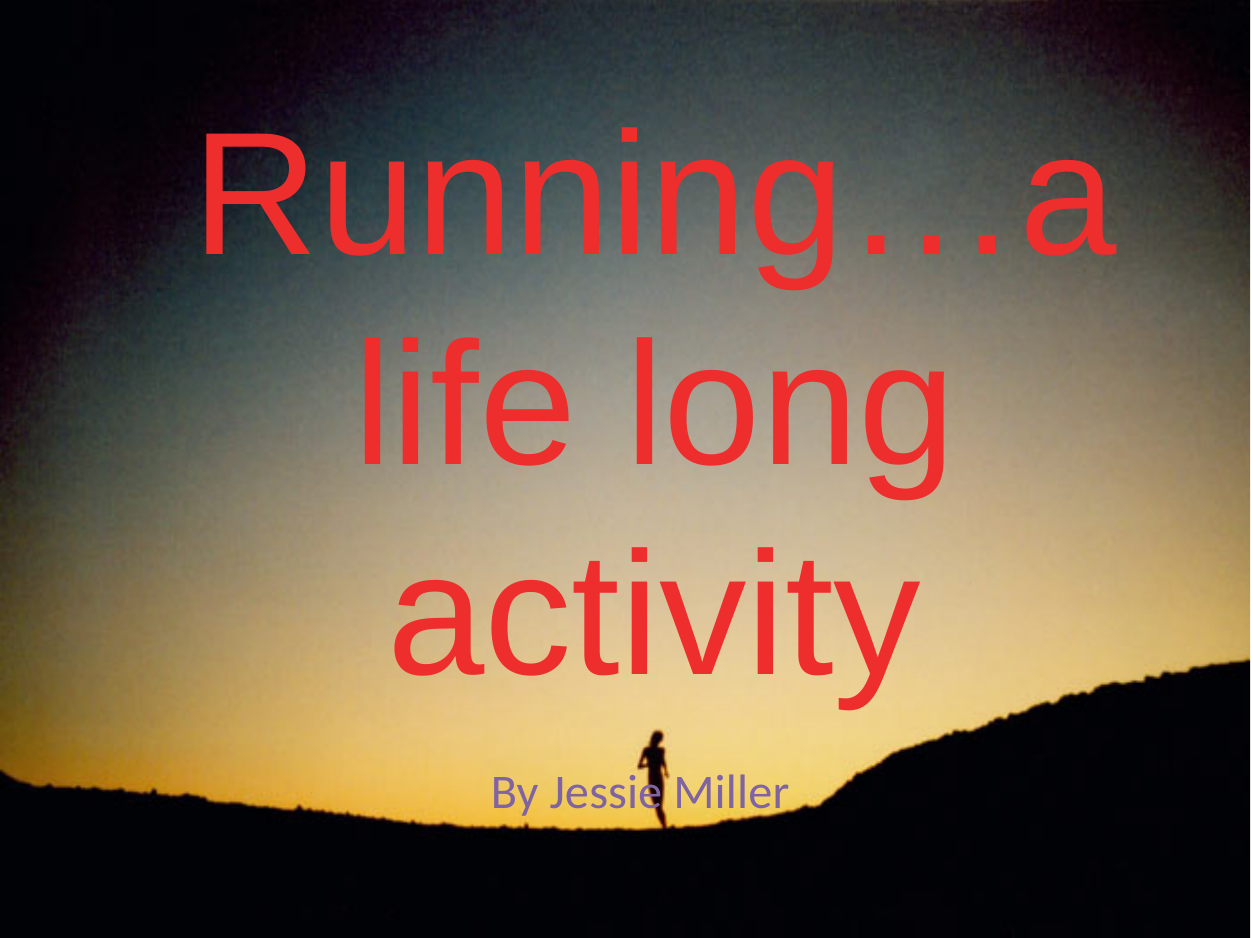

Running…a life long activity

By Jessie Miller